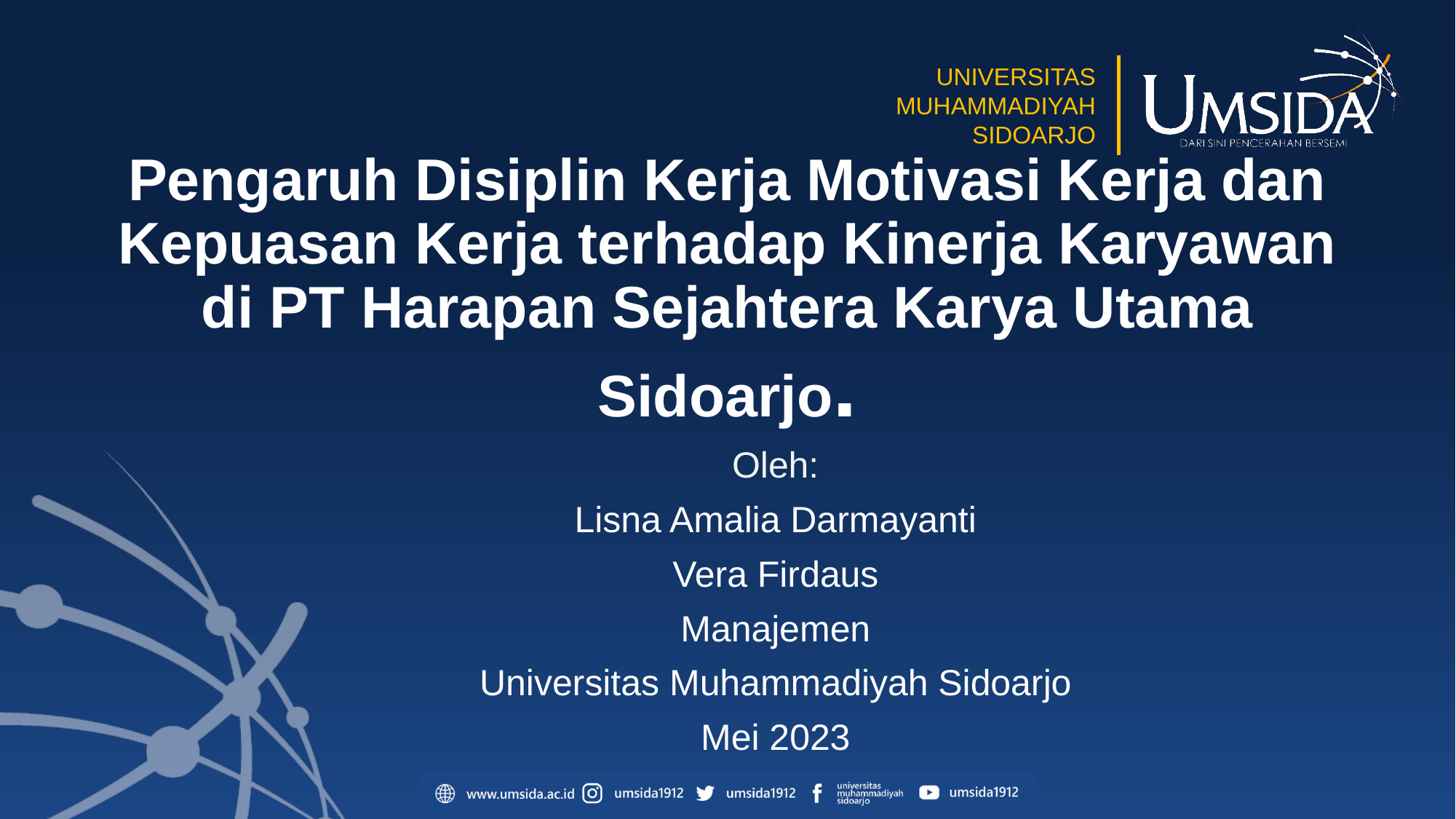

# Pengaruh Disiplin Kerja Motivasi Kerja dan Kepuasan Kerja terhadap Kinerja Karyawan di PT Harapan Sejahtera Karya Utama Sidoarjo.
Oleh:
Lisna Amalia Darmayanti
Vera Firdaus
Manajemen
Universitas Muhammadiyah Sidoarjo
Mei 2023